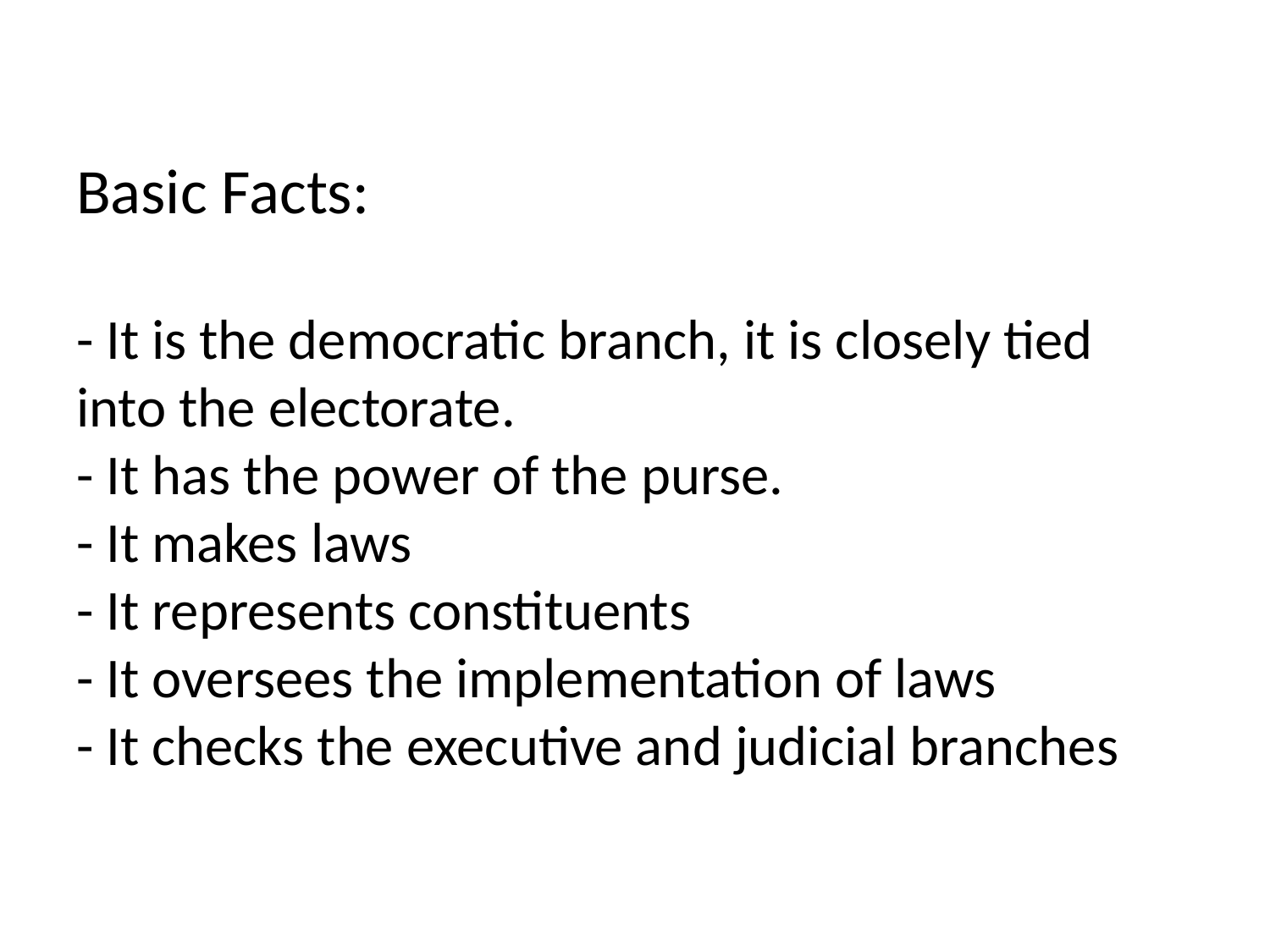

# Basic Facts: - It is the democratic branch, it is closely tied into the electorate. - It has the power of the purse. - It makes laws - It represents constituents - It oversees the implementation of laws - It checks the executive and judicial branches